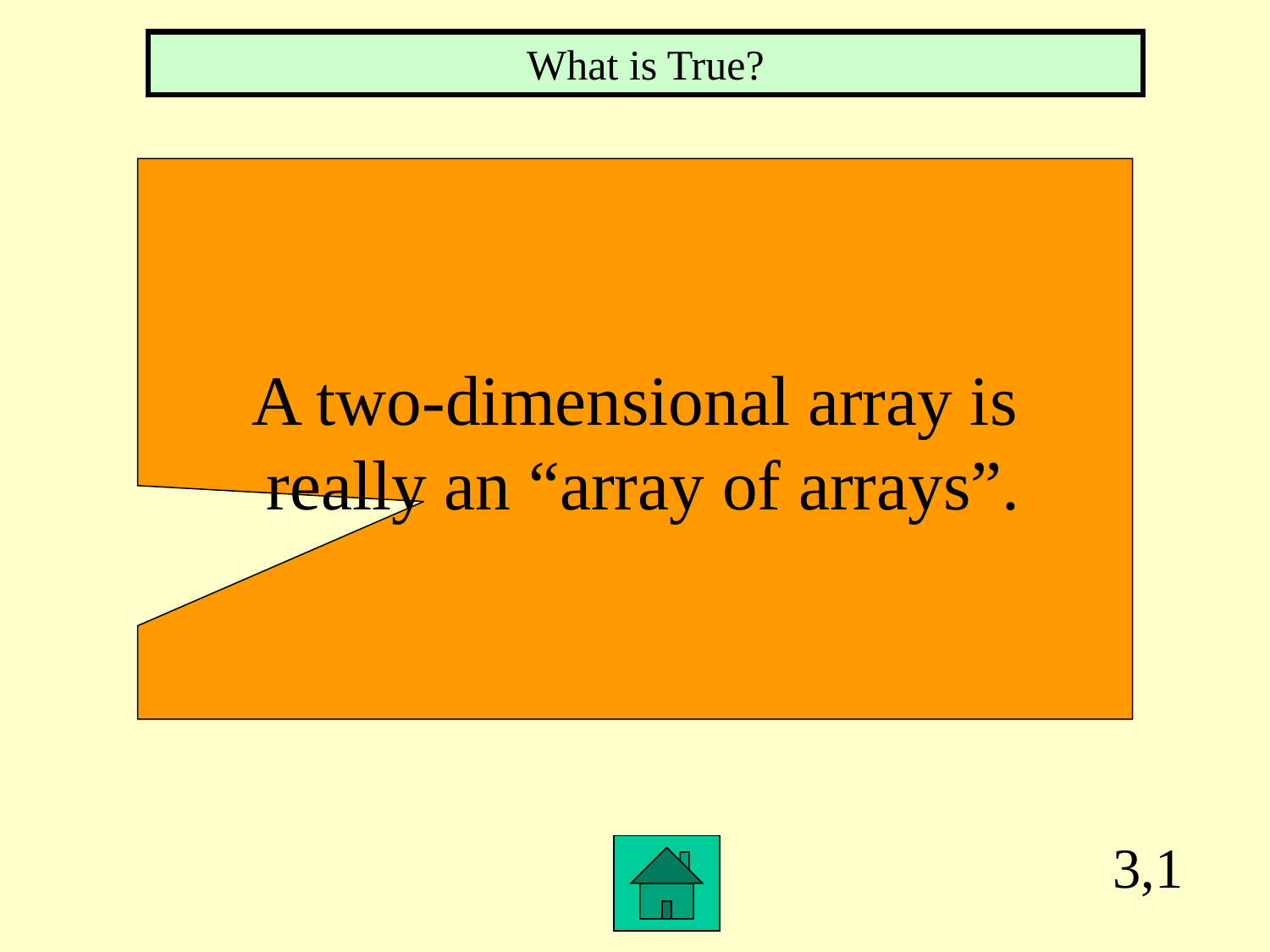

What is True?
A two-dimensional array is
 really an “array of arrays”.
3,1